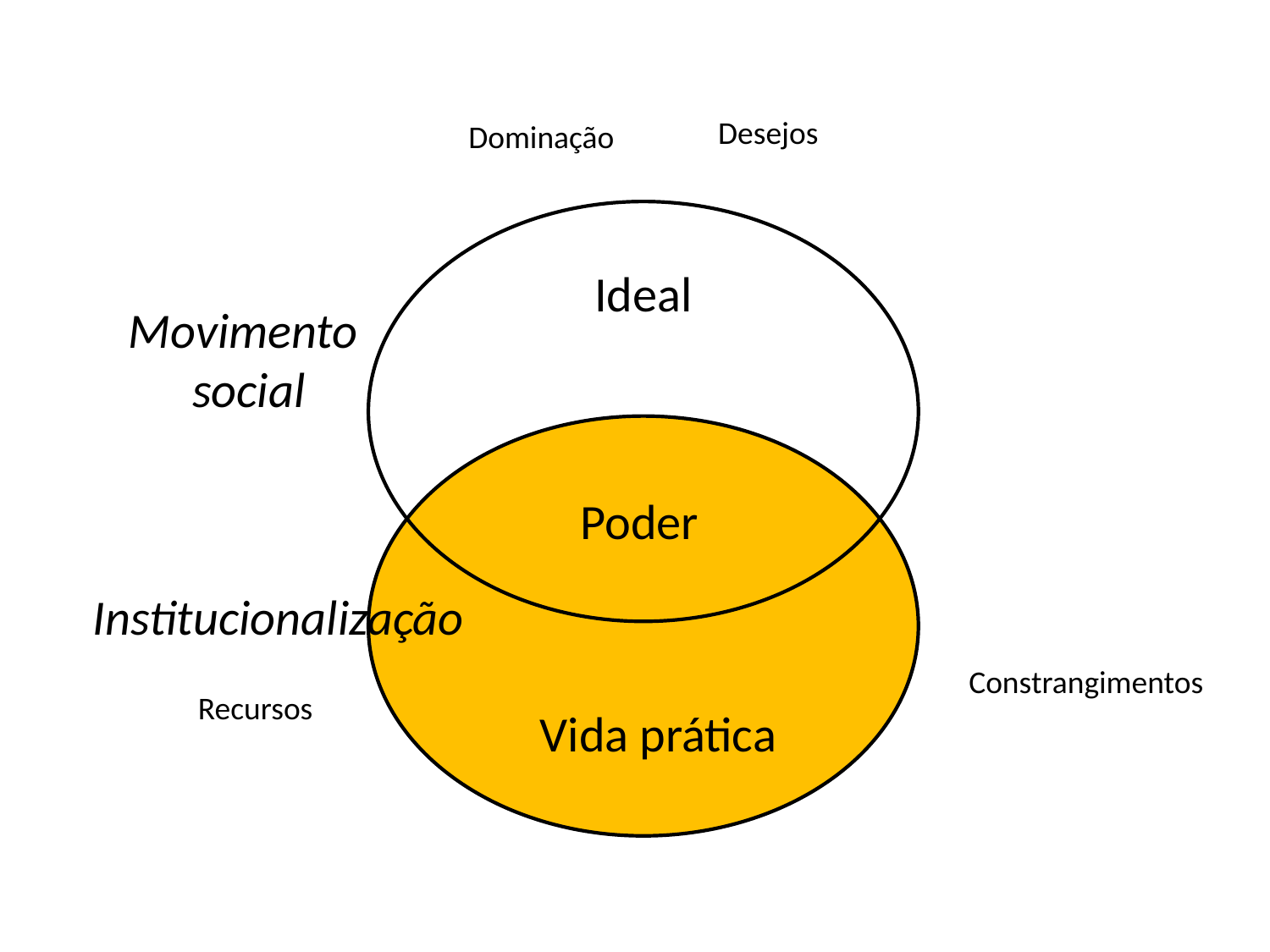

Desejos
Dominação

Ideal
Movimento
social

Poder
Institucionalização
Constrangimentos
Recursos
Vida prática